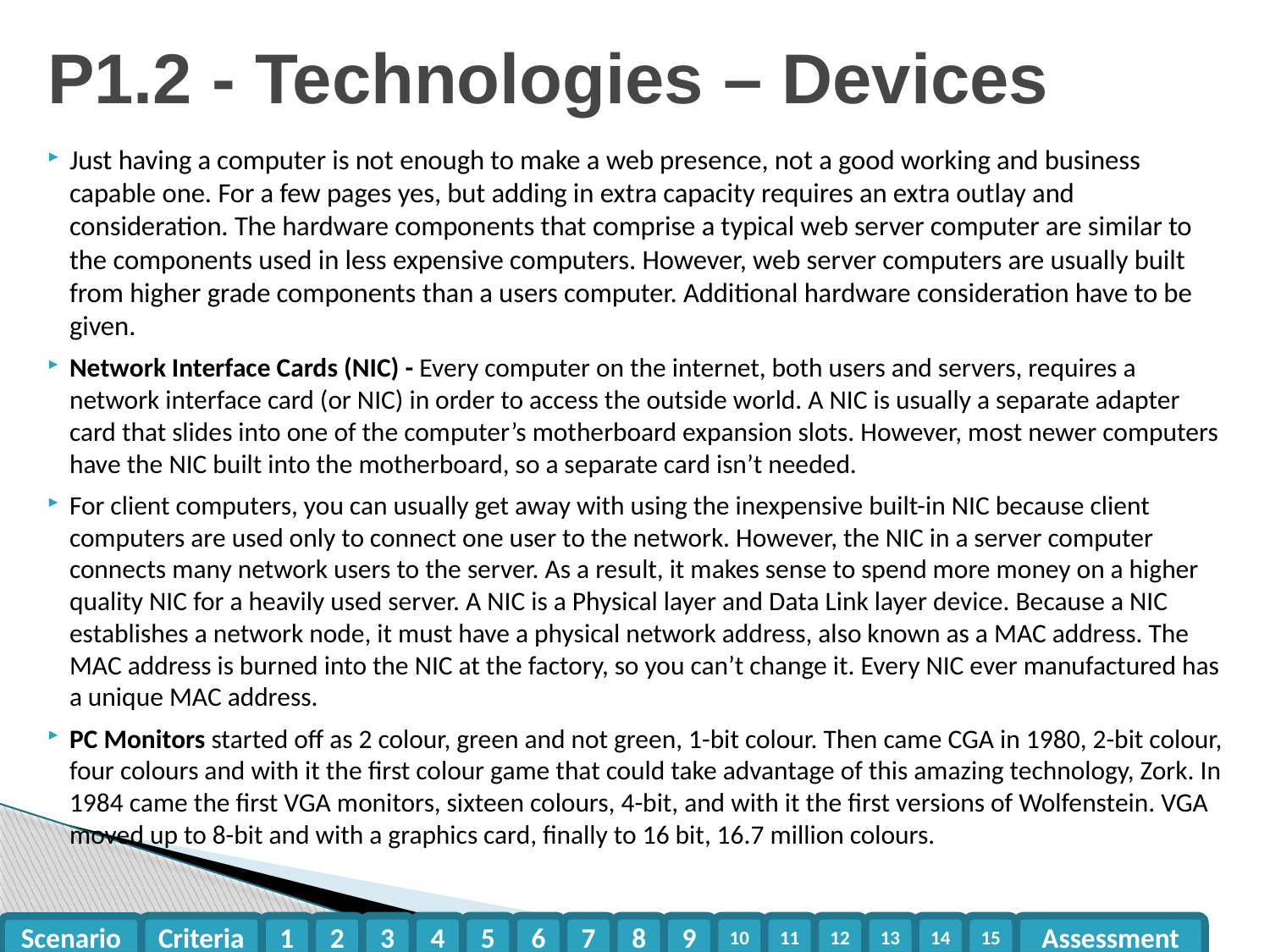

# P1.2 - Technologies – Devices
Just having a computer is not enough to make a web presence, not a good working and business capable one. For a few pages yes, but adding in extra capacity requires an extra outlay and consideration. The hardware components that comprise a typical web server computer are similar to the components used in less expensive computers. However, web server computers are usually built from higher grade components than a users computer. Additional hardware consideration have to be given.
Network Interface Cards (NIC) - Every computer on the internet, both users and servers, requires a network interface card (or NIC) in order to access the outside world. A NIC is usually a separate adapter card that slides into one of the computer’s motherboard expansion slots. However, most newer computers have the NIC built into the motherboard, so a separate card isn’t needed.
For client computers, you can usually get away with using the inexpensive built-in NIC because client computers are used only to connect one user to the network. However, the NIC in a server computer connects many network users to the server. As a result, it makes sense to spend more money on a higher quality NIC for a heavily used server. A NIC is a Physical layer and Data Link layer device. Because a NIC establishes a network node, it must have a physical network address, also known as a MAC address. The MAC address is burned into the NIC at the factory, so you can’t change it. Every NIC ever manufactured has a unique MAC address.
PC Monitors started off as 2 colour, green and not green, 1-bit colour. Then came CGA in 1980, 2-bit colour, four colours and with it the first colour game that could take advantage of this amazing technology, Zork. In 1984 came the first VGA monitors, sixteen colours, 4-bit, and with it the first versions of Wolfenstein. VGA moved up to 8-bit and with a graphics card, finally to 16 bit, 16.7 million colours.